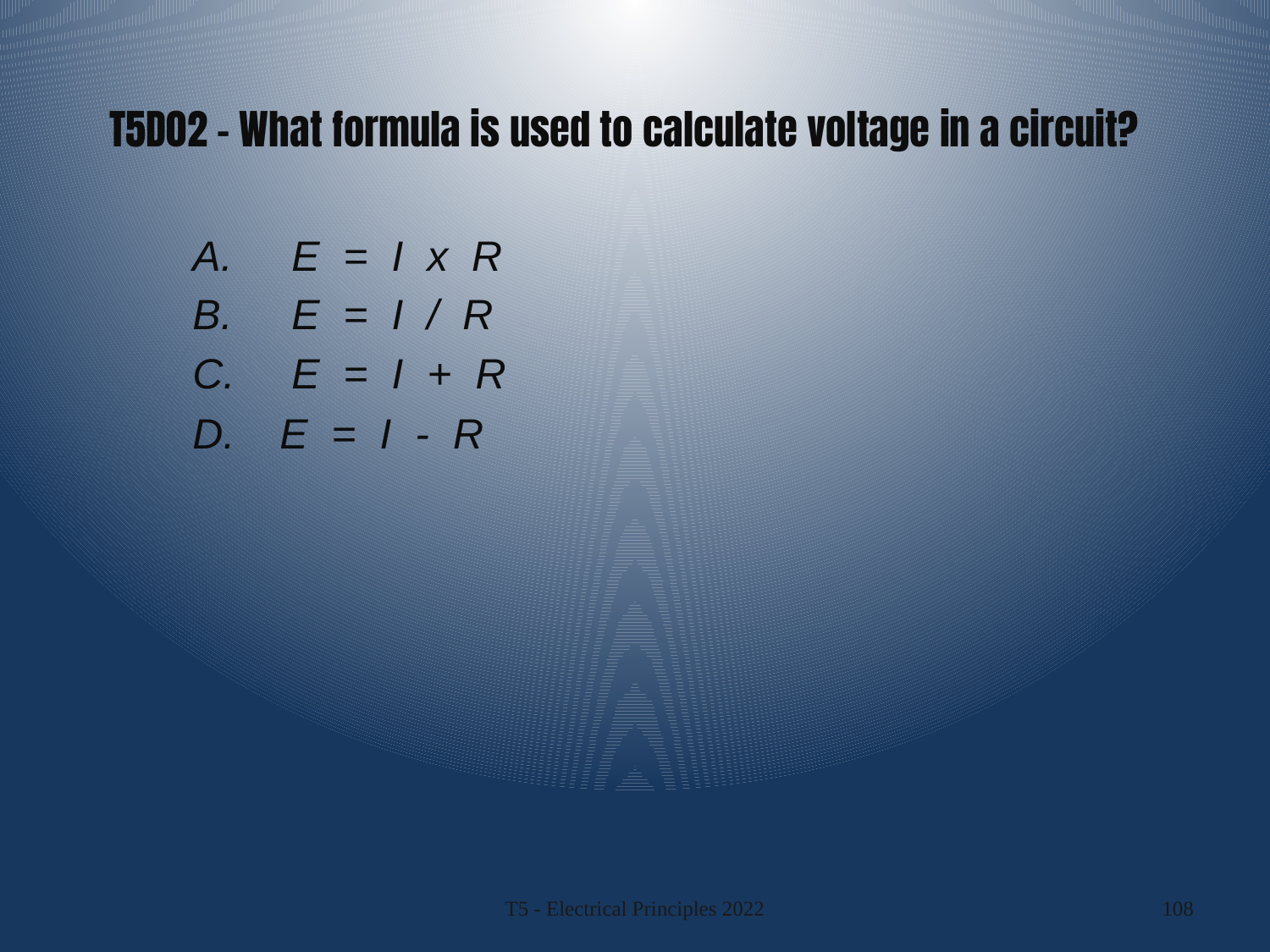

# T5D02 - What formula is used to calculate voltage in a circuit?
   E  =  I  x  R
   E  =  I  /  R
   E  =  I  +  R
  E  =  I  -  R
T5 - Electrical Principles 2022
108